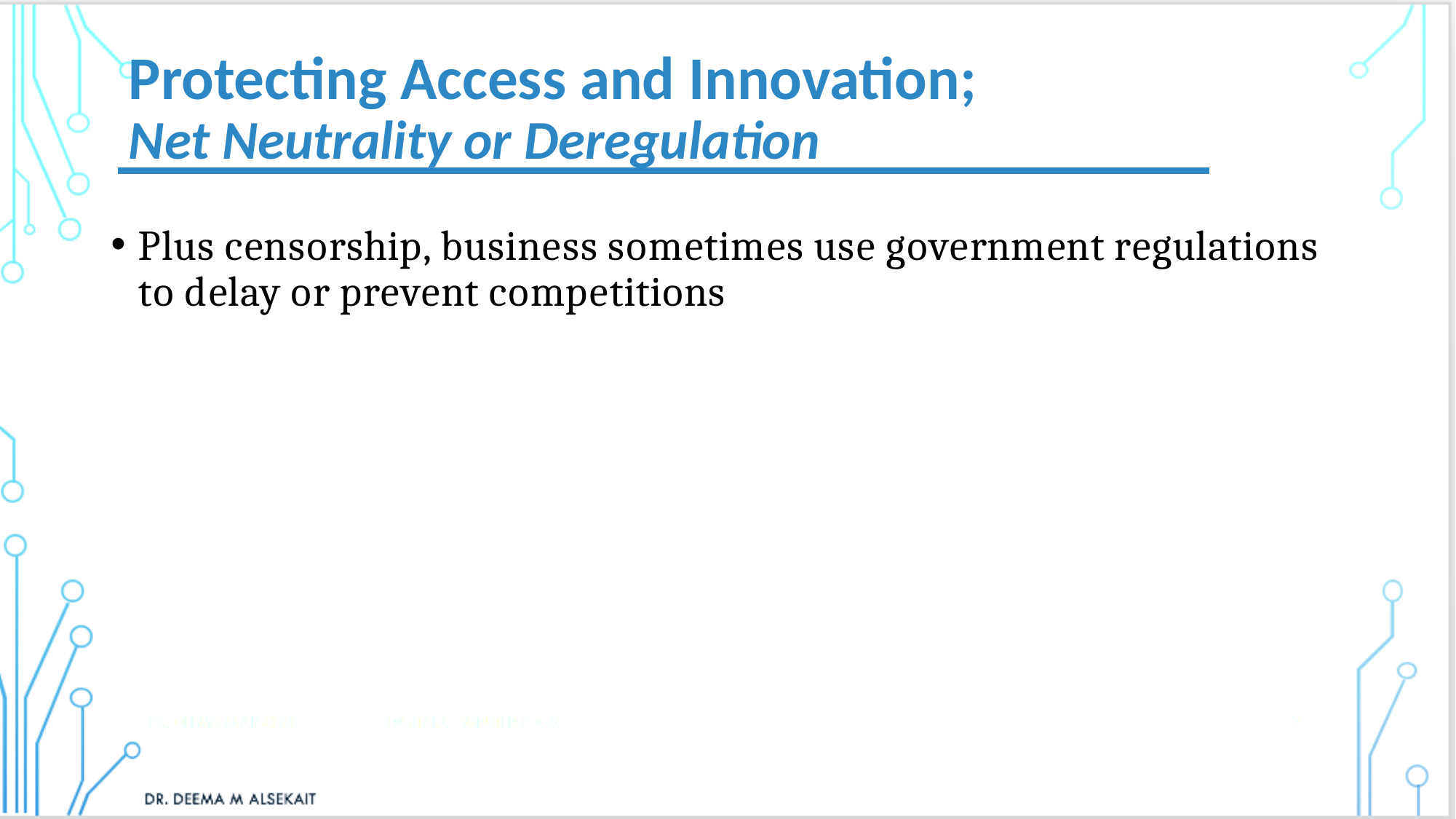

# Protecting Access and Innovation; Net Neutrality or Deregulation
Plus censorship, business sometimes use government regulations to delay or prevent competitions